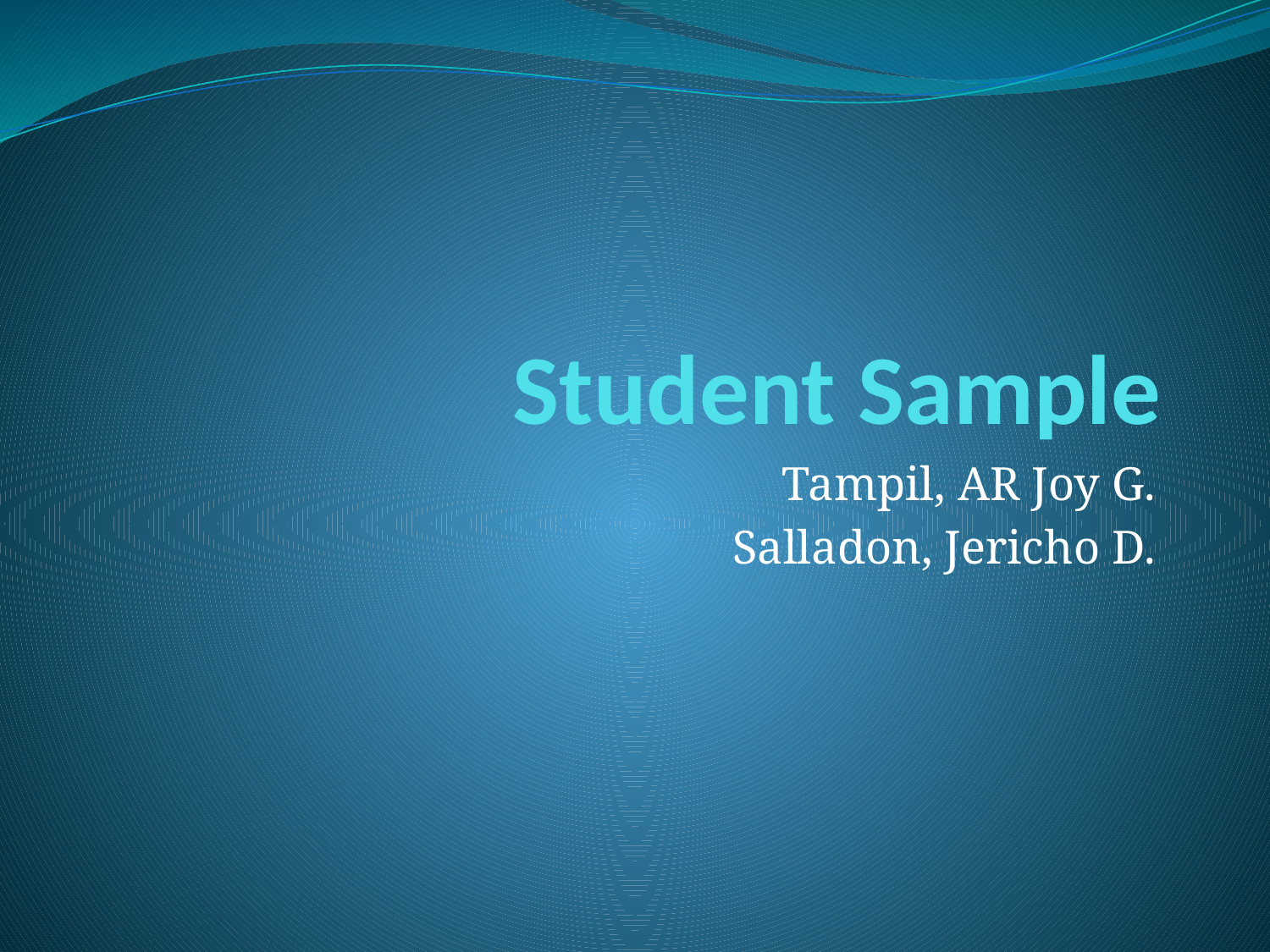

# Student Sample
Tampil, AR Joy G.
Salladon, Jericho D.